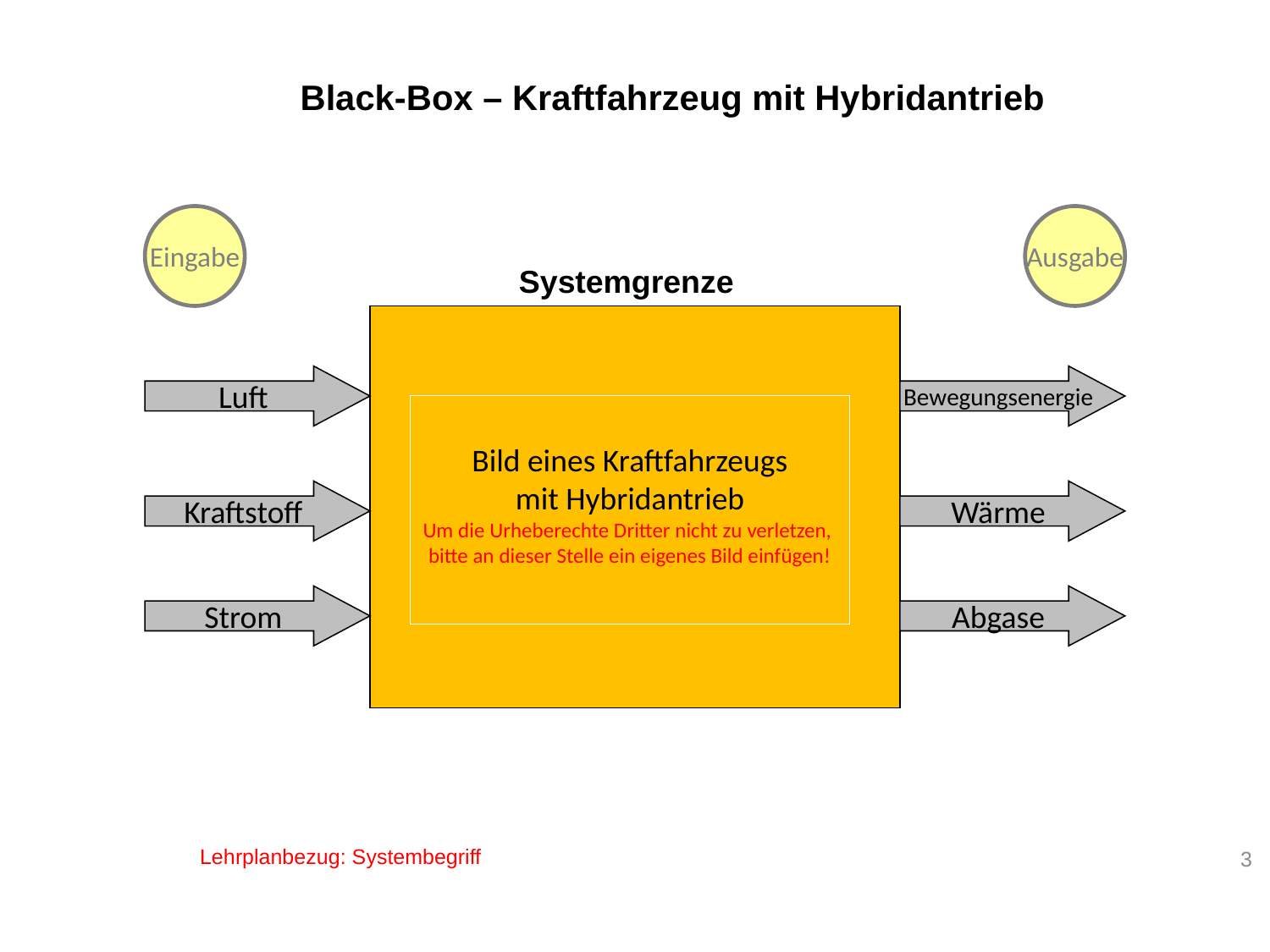

# Black-Box – Kraftfahrzeug mit Hybridantrieb
Eingabe
Ausgabe
Systemgrenze

Luft
Bewegungsenergie

Bild eines Kraftfahrzeugs
mit Hybridantrieb
Um die Urheberechte Dritter nicht zu verletzen,
bitte an dieser Stelle ein eigenes Bild einfügen!

Kraftstoff
Wärme
Strom
Abgase
3
Lehrplanbezug: Systembegriff